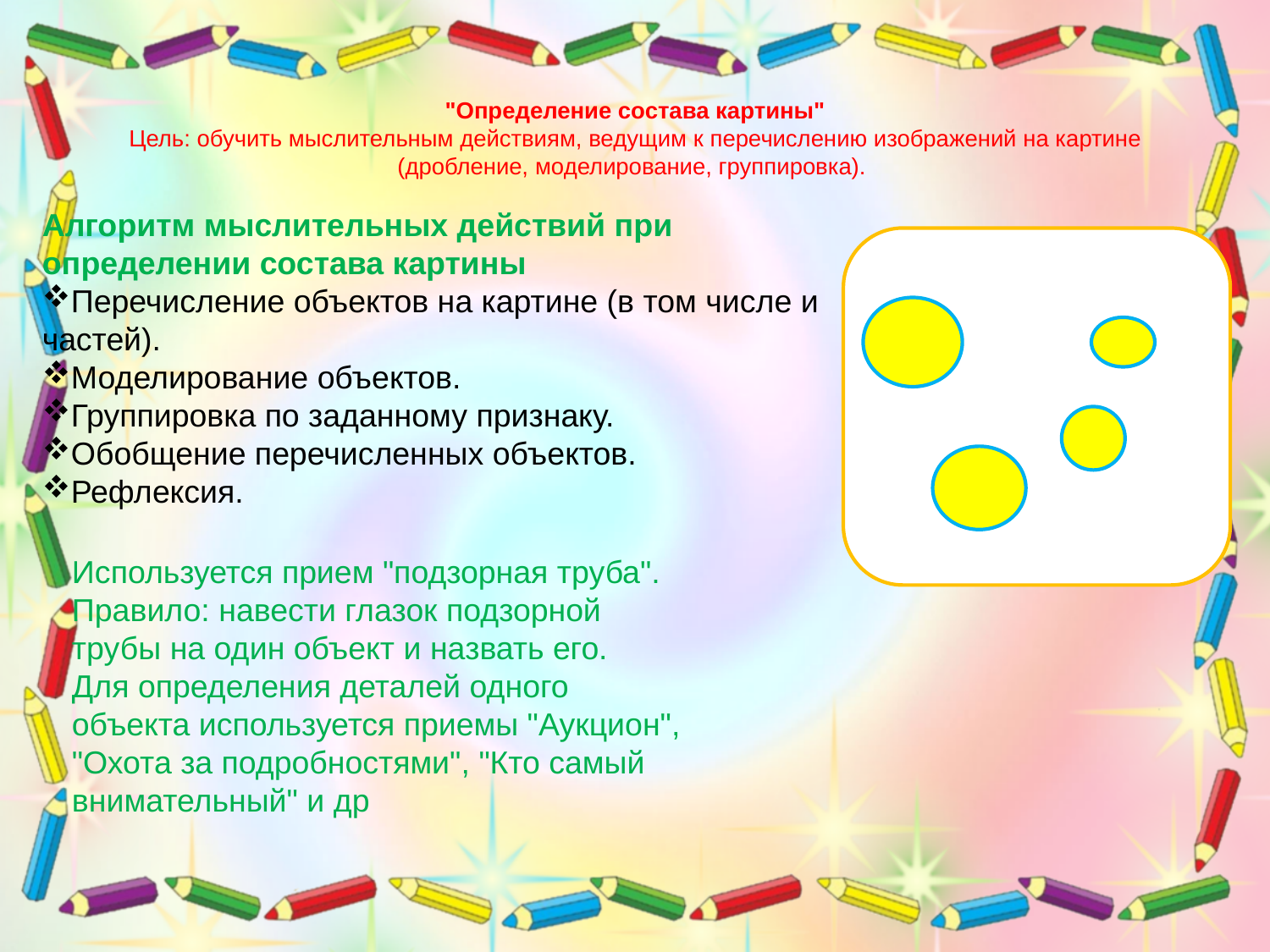

# "Определение состава картины" Цель: обучить мыслительным действиям, ведущим к перечислению изображений на картине (дробление, моделирование, группировка).
Алгоритм мыслительных действий при определении состава картины
Перечисление объектов на картине (в том числе и частей).
Моделирование объектов.
Группировка по заданному признаку.
Обобщение перечисленных объектов.
Рефлексия.

Используется прием "подзорная труба". Правило: навести глазок подзорной трубы на один объект и назвать его.
Для определения деталей одного объекта используется приемы "Аукцион", "Охота за подробностями", "Кто самый внимательный" и др